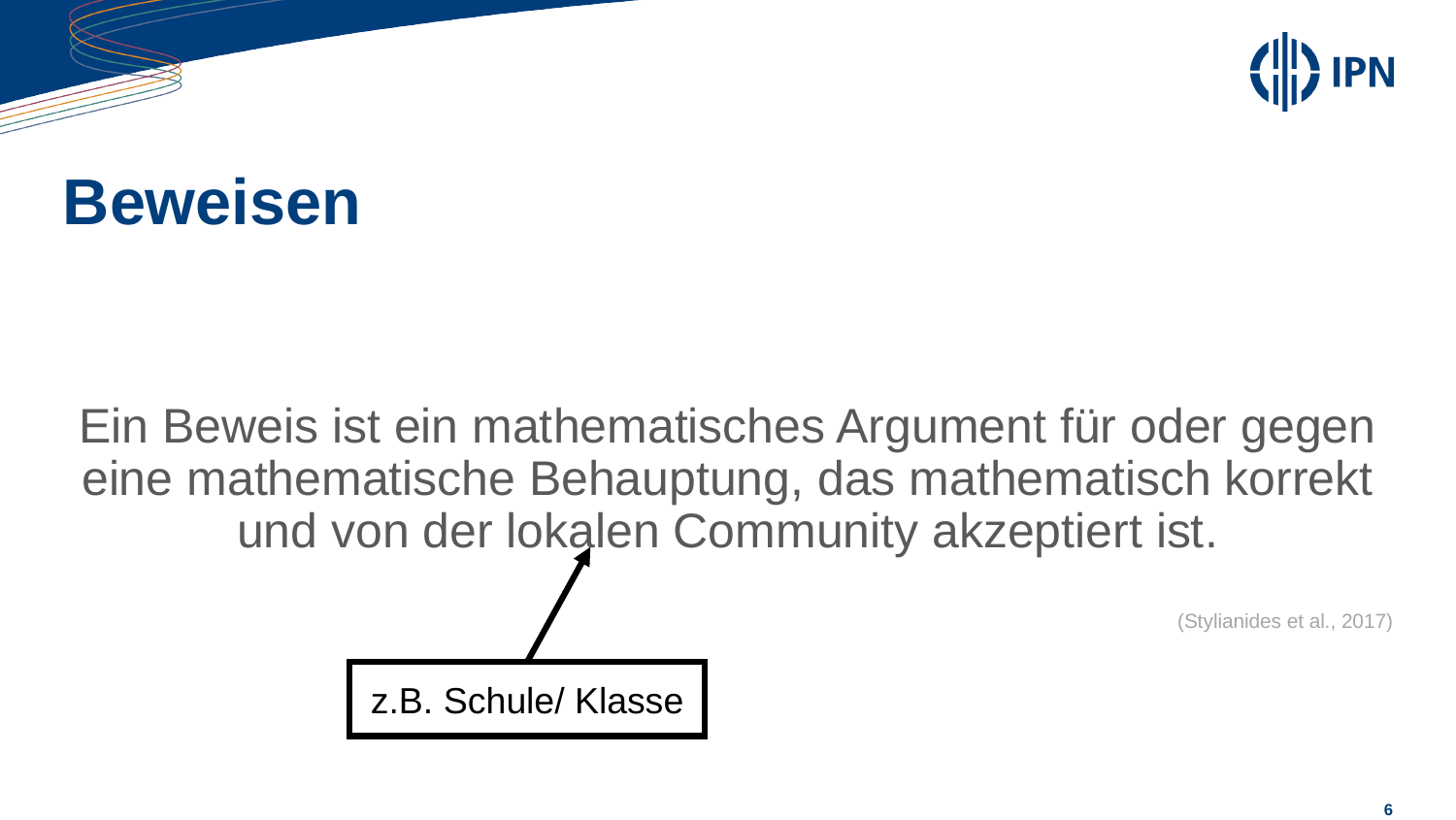

# Beweisen

Ein Beweis ist ein mathematisches Argument für oder gegen eine mathematische Behauptung, das mathematisch korrekt und von der lokalen Community akzeptiert ist.

(Stylianides et al., 2017)

z.B. Schule/ Klasse

6